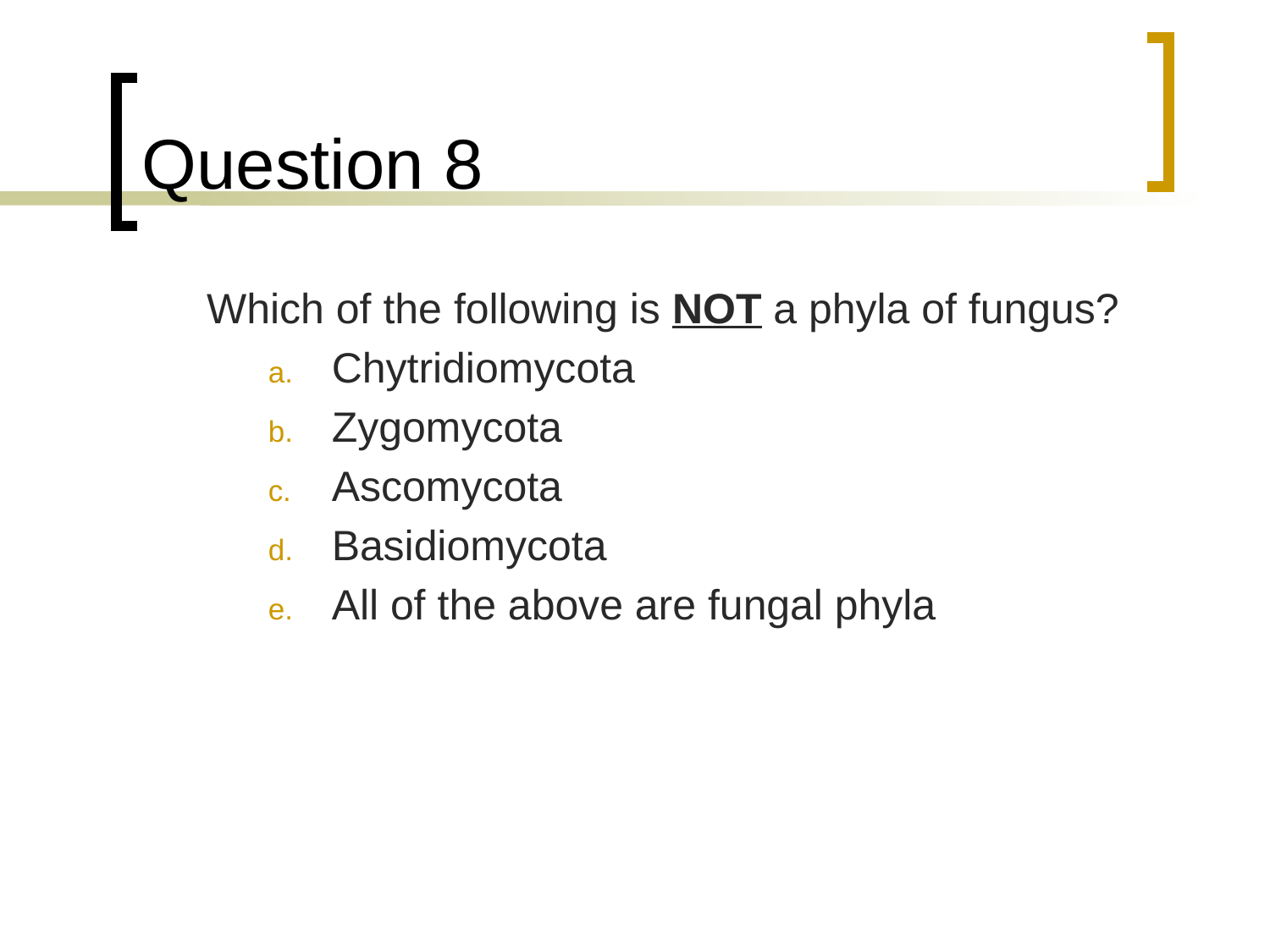

# Question 8
	Which of the following is NOT a phyla of fungus?
Chytridiomycota
Zygomycota
Ascomycota
Basidiomycota
All of the above are fungal phyla